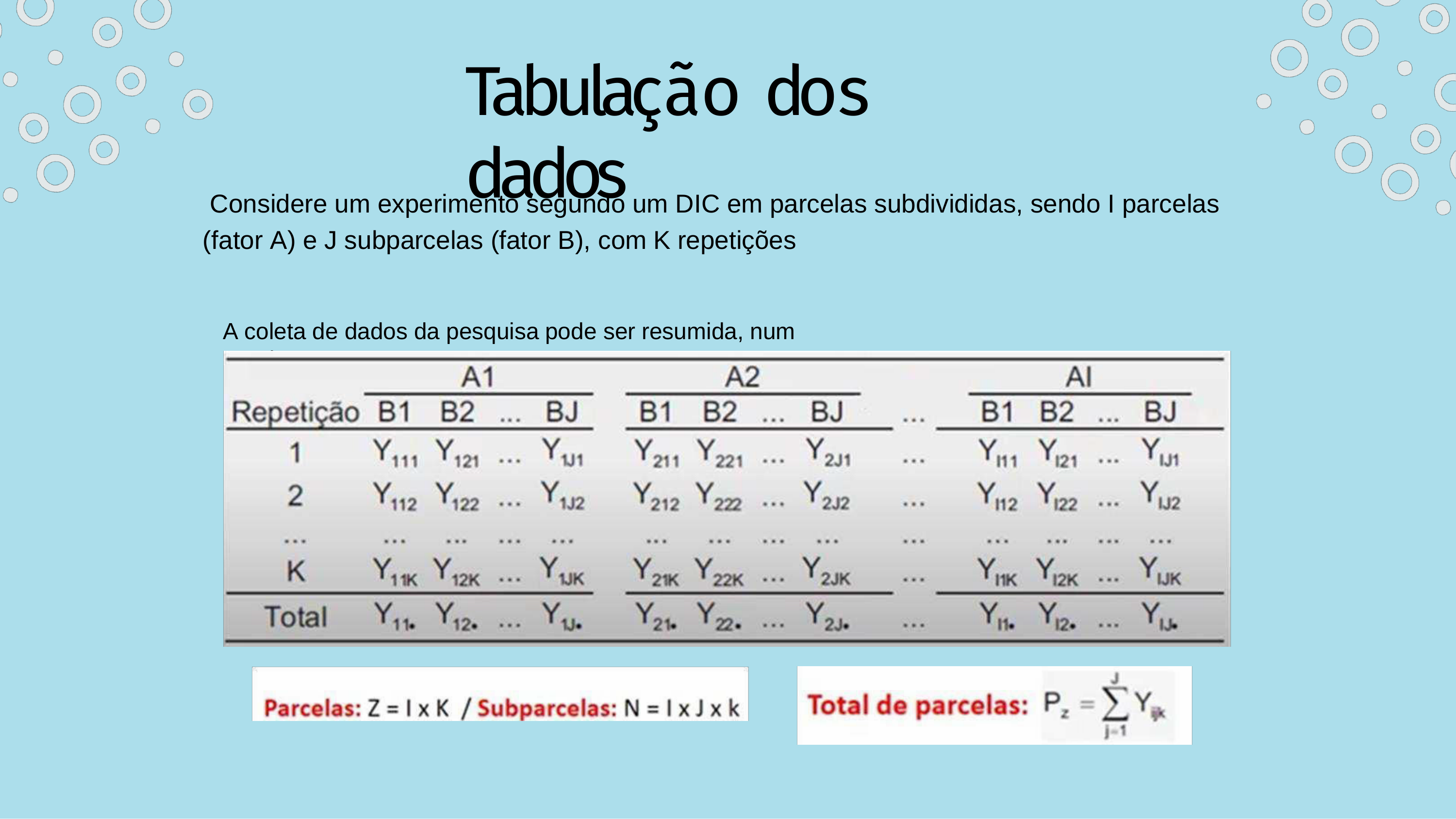

Tabulação dos dados
Considere um experimento segundo um DIC em parcelas subdivididas, sendo I parcelas (fator A) e J subparcelas (fator B), com K repetições
A coleta de dados da pesquisa pode ser resumida, num quadro: